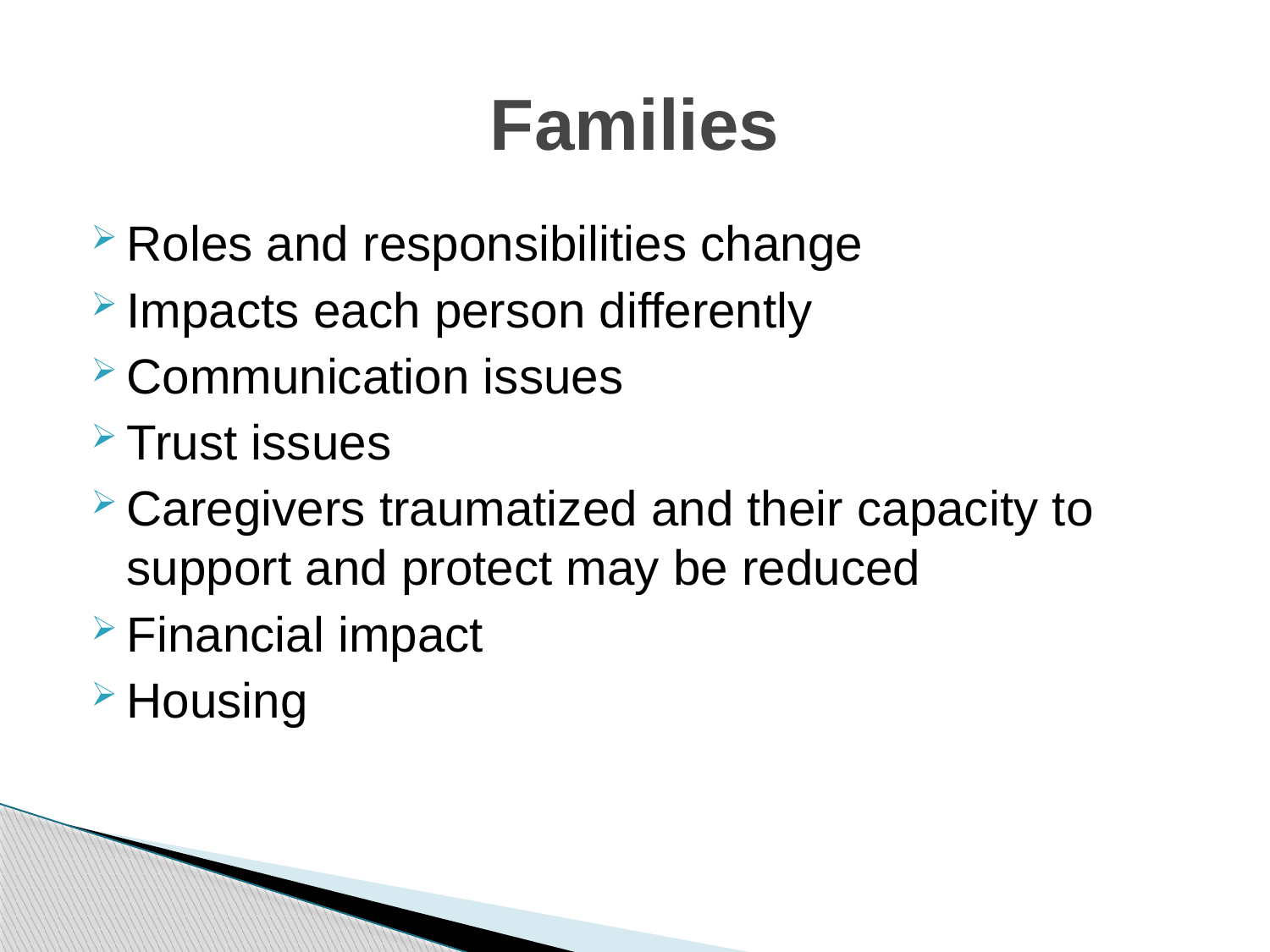

# Families
Roles and responsibilities change
Impacts each person differently
Communication issues
Trust issues
Caregivers traumatized and their capacity to support and protect may be reduced
Financial impact
Housing